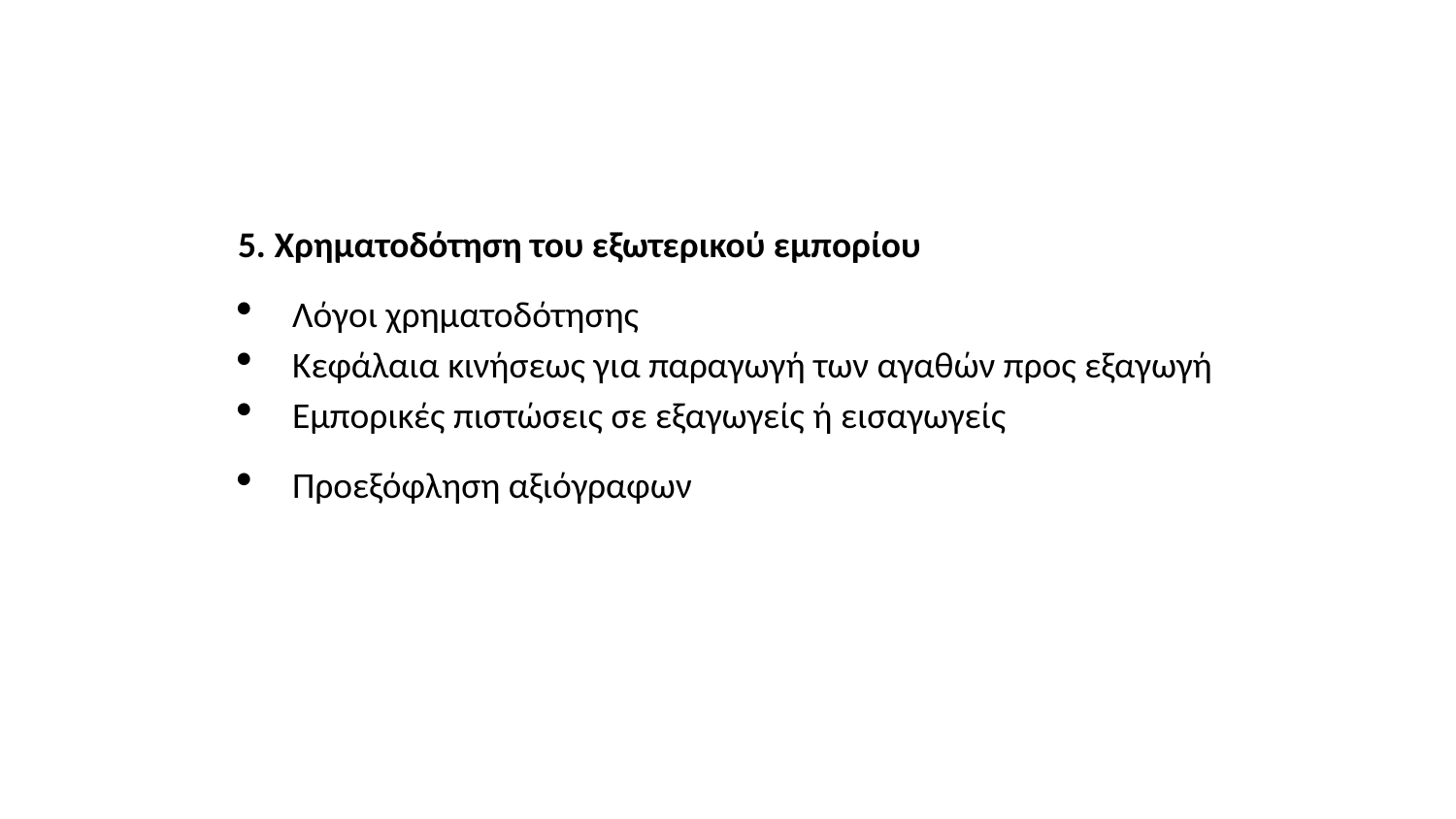

5. Χρηματοδότηση του εξωτερικού εμπορίου
Λόγοι χρηματοδότησης
Κεφάλαια κινήσεως για παραγωγή των αγαθών προς εξαγωγή
Εμπορικές πιστώσεις σε εξαγωγείς ή εισαγωγείς
Προεξόφληση αξιόγραφων